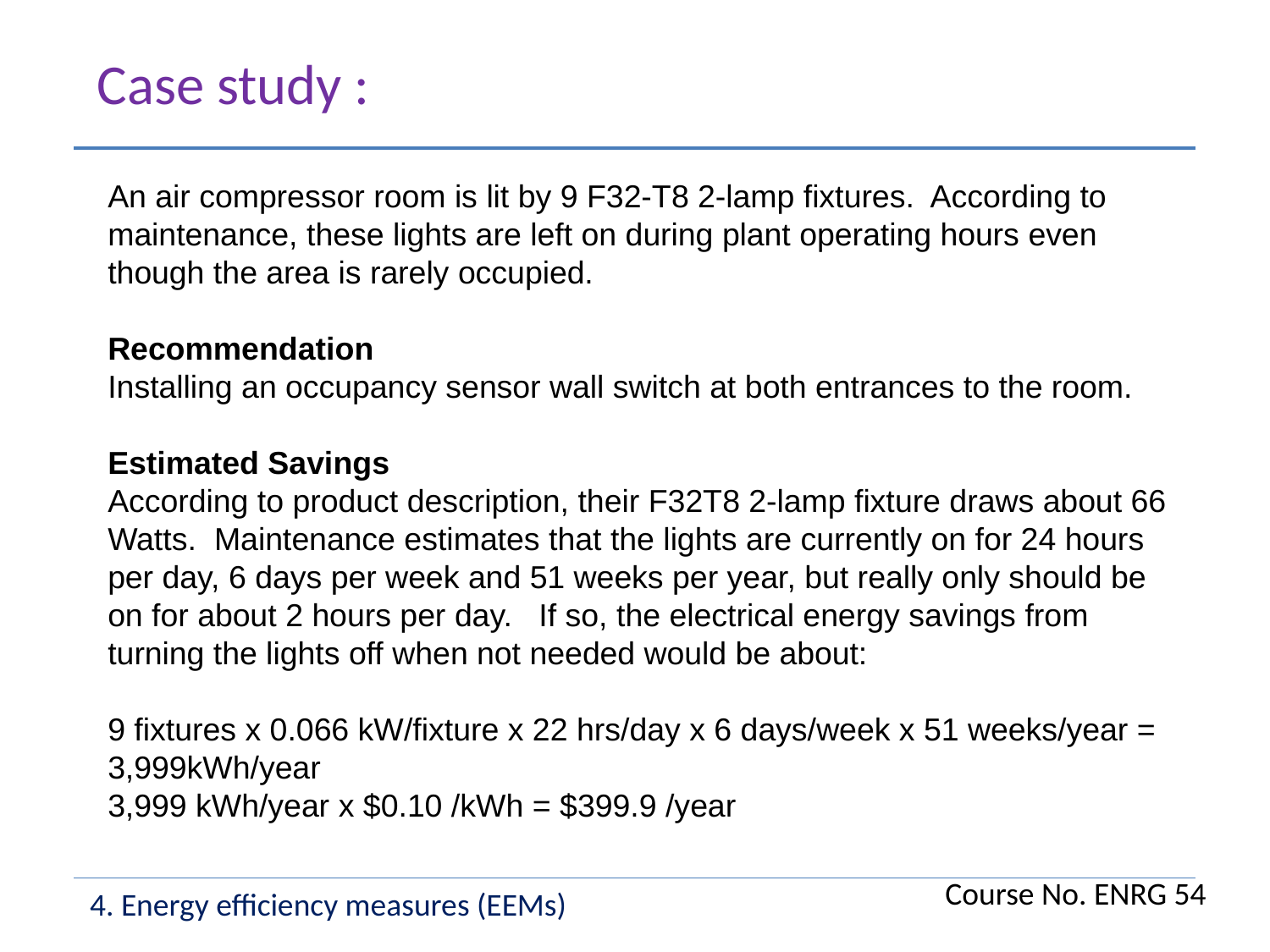

Case study :
An air compressor room is lit by 9 F32-T8 2-lamp fixtures.  According to maintenance, these lights are left on during plant operating hours even though the area is rarely occupied.

Recommendation
Installing an occupancy sensor wall switch at both entrances to the room.

Estimated Savings
According to product description, their F32T8 2-lamp fixture draws about 66 Watts.  Maintenance estimates that the lights are currently on for 24 hours per day, 6 days per week and 51 weeks per year, but really only should be on for about 2 hours per day.   If so, the electrical energy savings from turning the lights off when not needed would be about:

9 fixtures x 0.066 kW/fixture x 22 hrs/day x 6 days/week x 51 weeks/year = 3,999kWh/year
3,999 kWh/year x $0.10 /kWh = $399.9 /year

Course No. ENRG 54
4. Energy efficiency measures (EEMs)